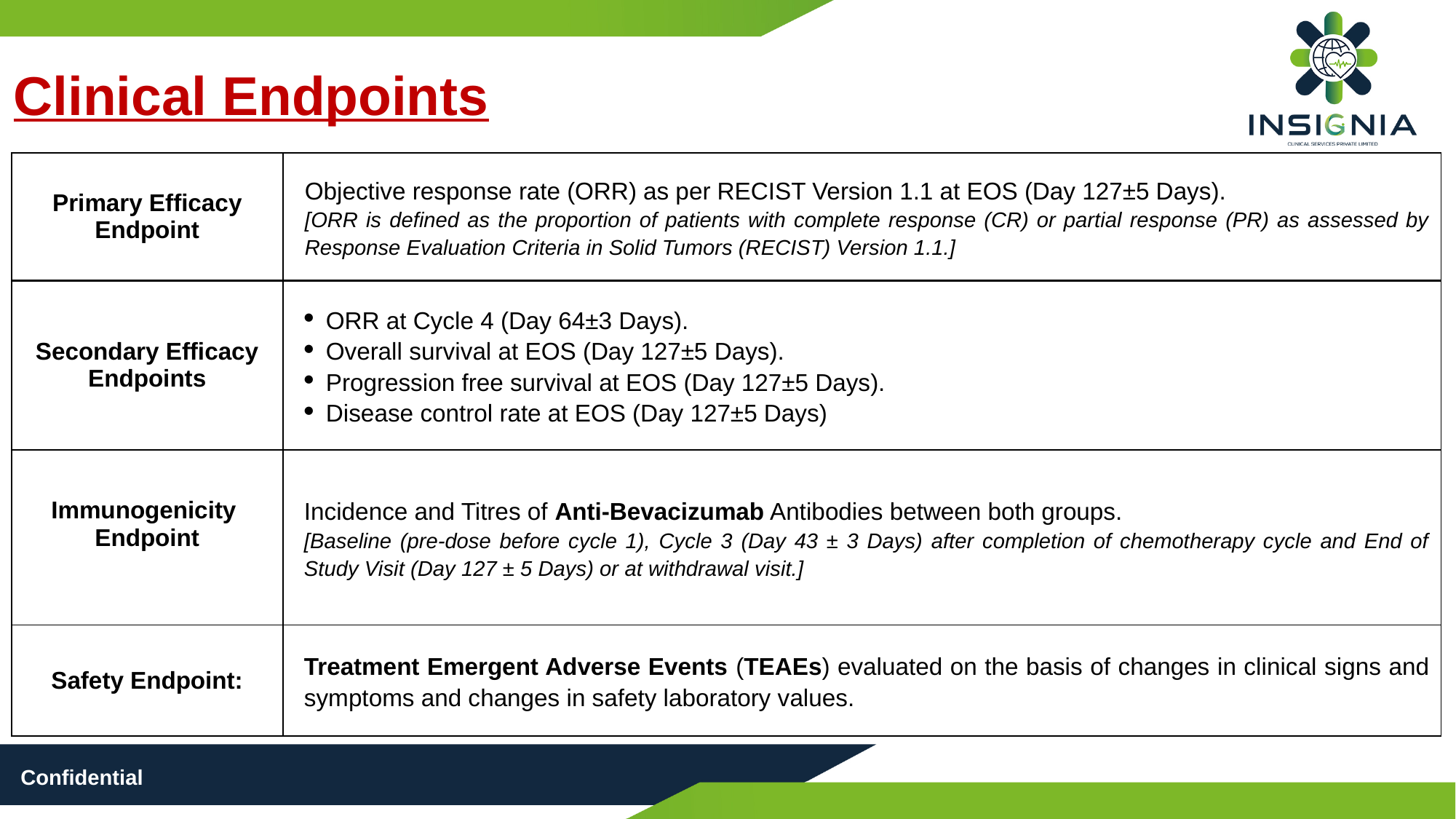

Clinical Endpoints
| Primary Efficacy Endpoint | Objective response rate (ORR) as per RECIST Version 1.1 at EOS (Day 127±5 Days). [ORR is defined as the proportion of patients with complete response (CR) or partial response (PR) as assessed by Response Evaluation Criteria in Solid Tumors (RECIST) Version 1.1.] |
| --- | --- |
| Secondary Efficacy Endpoints | ORR at Cycle 4 (Day 64±3 Days). Overall survival at EOS (Day 127±5 Days). Progression free survival at EOS (Day 127±5 Days). Disease control rate at EOS (Day 127±5 Days) |
| Immunogenicity Endpoint | Incidence and Titres of Anti-Bevacizumab Antibodies between both groups. [Baseline (pre-dose before cycle 1), Cycle 3 (Day 43 ± 3 Days) after completion of chemotherapy cycle and End of Study Visit (Day 127 ± 5 Days) or at withdrawal visit.] |
| Safety Endpoint: | Treatment Emergent Adverse Events (TEAEs) evaluated on the basis of changes in clinical signs and symptoms and changes in safety laboratory values. |
Confidential